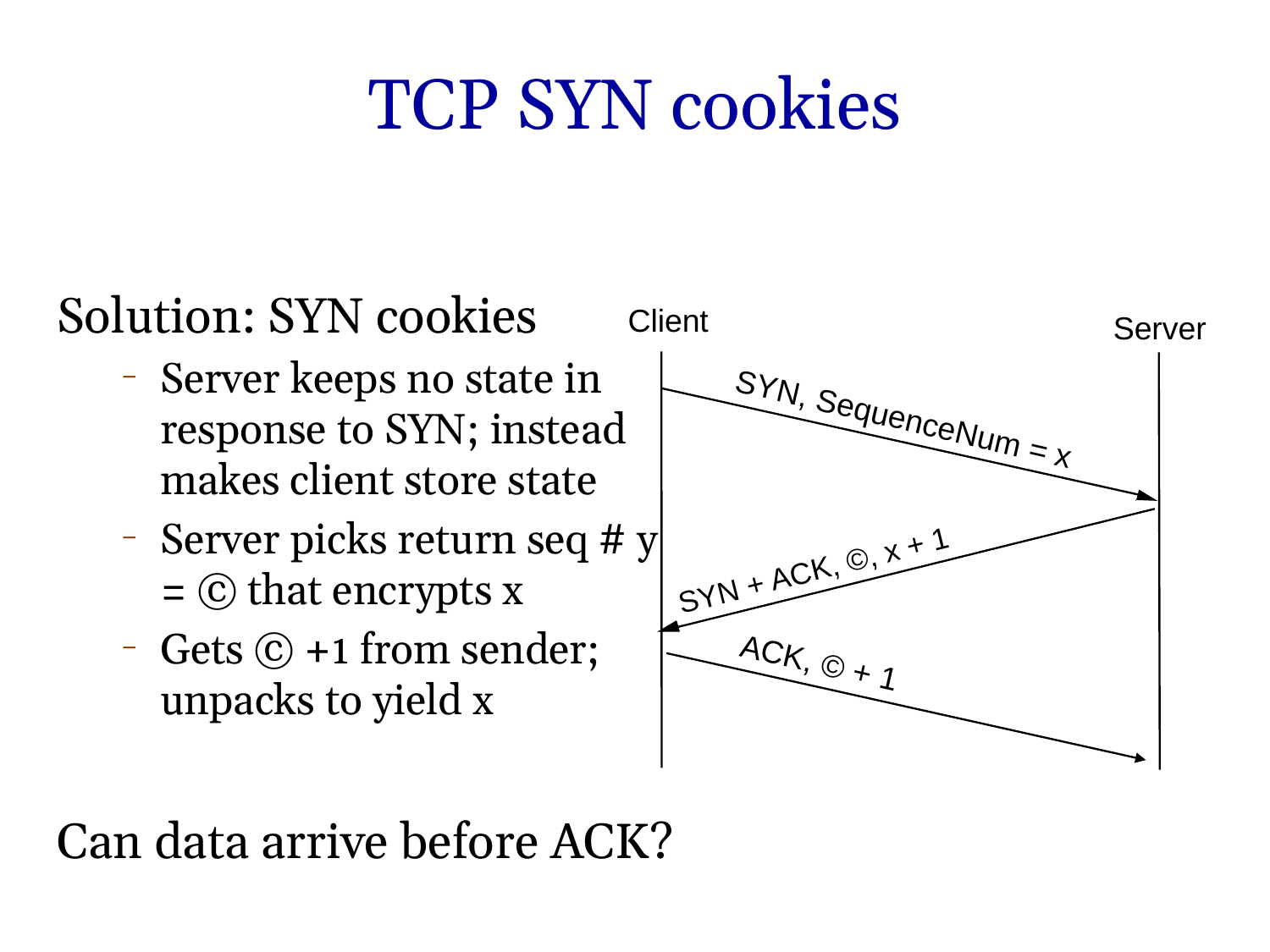

# TCP SYN cookies
Solution: SYN cookies
Server keeps no state in response to SYN; instead makes client store state
Server picks return seq # y = © that encrypts x
Gets © +1 from sender; unpacks to yield x

Can data arrive before ACK?
Client
Server

SYN, SequenceNum =
x

SYN + ACK, ©, x + 1

ACK, © + 1